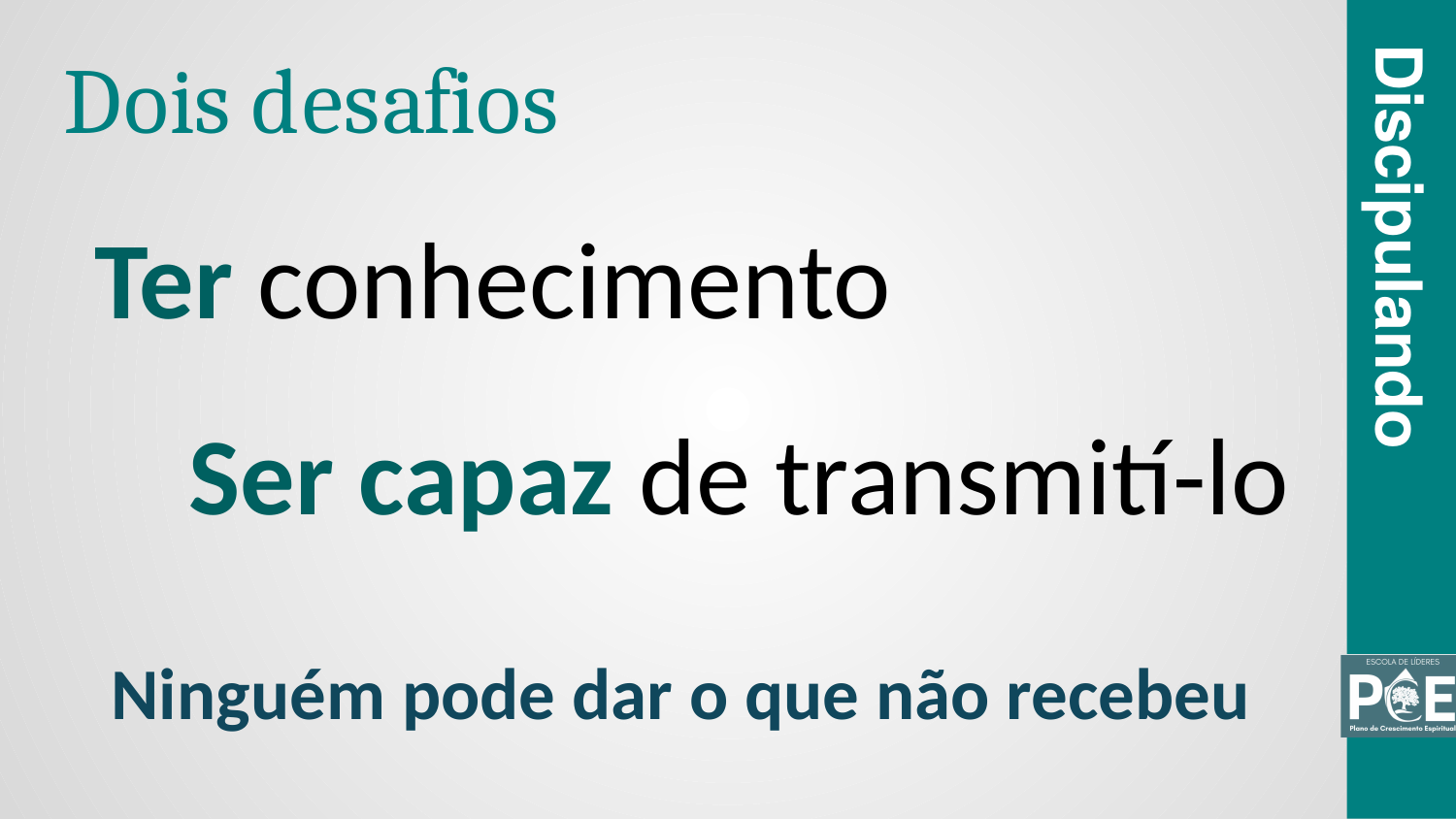

Dois desafios
Discipulando
Ter conhecimento
Ser capaz de transmití-lo
Ninguém pode dar o que não recebeu